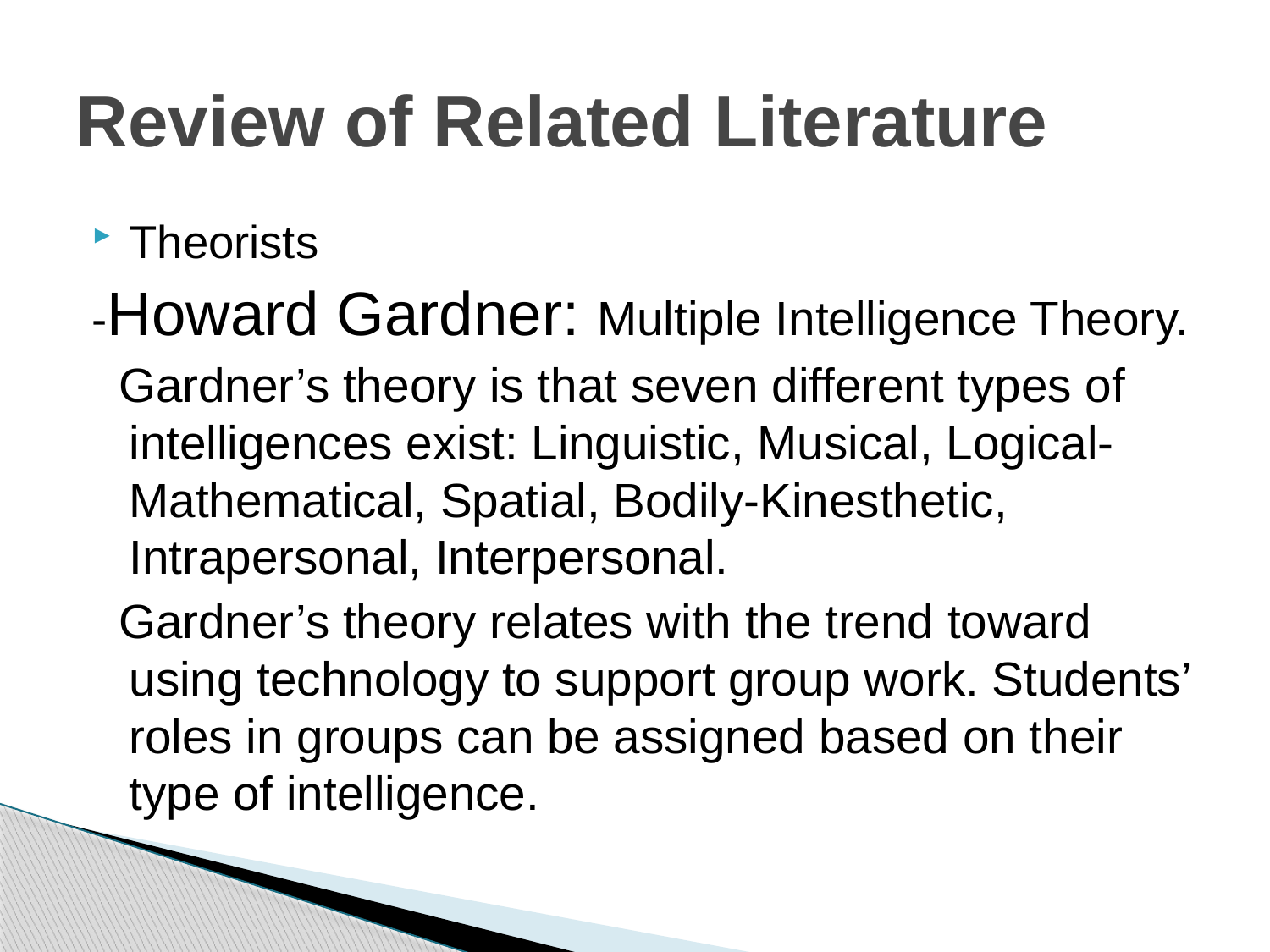

# Review of Related Literature
Theorists
-Howard Gardner: Multiple Intelligence Theory.
  Gardner’s theory is that seven different types of intelligences exist: Linguistic, Musical, Logical-Mathematical, Spatial, Bodily-Kinesthetic, Intrapersonal, Interpersonal.
  Gardner’s theory relates with the trend toward using technology to support group work. Students’ roles in groups can be assigned based on their type of intelligence.